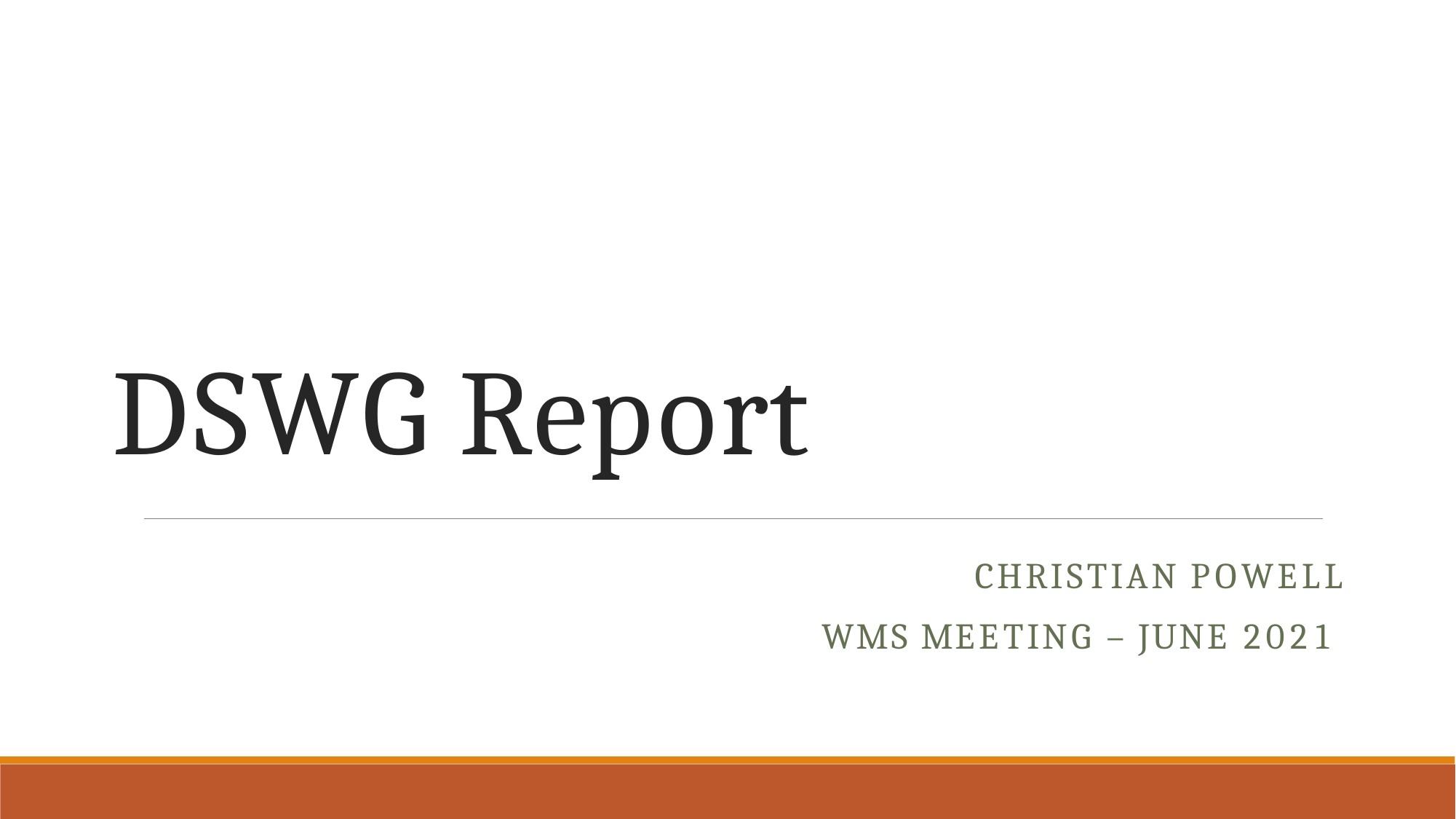

# DSWG Report
Christian powell
WMS Meeting – JuNE 2021